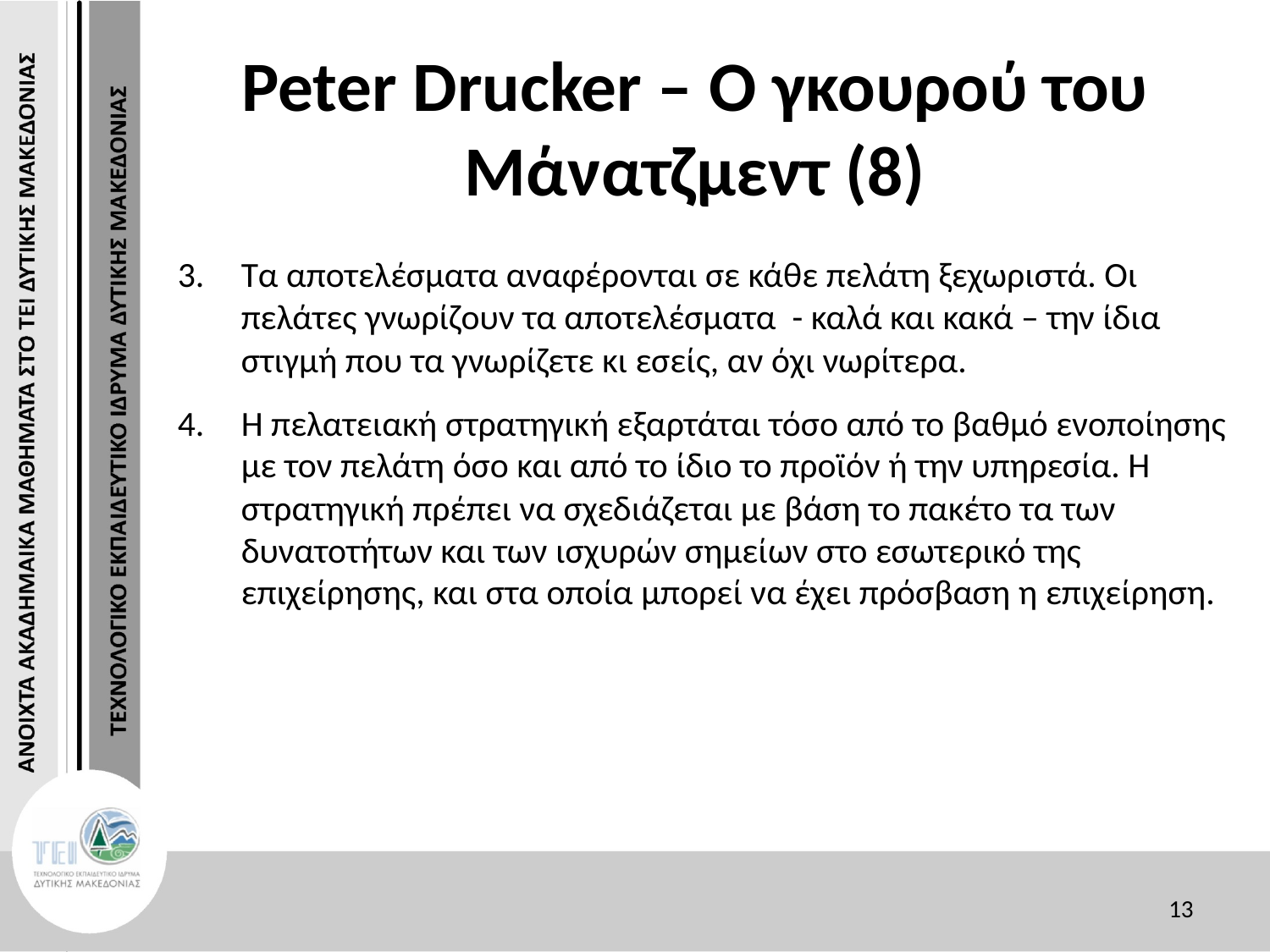

# Peter Drucker – Ο γκουρού του Μάνατζμεντ (8)
Τα αποτελέσματα αναφέρονται σε κάθε πελάτη ξεχωριστά. Οι πελάτες γνωρίζουν τα αποτελέσματα  - καλά και κακά – την ίδια στιγμή που τα γνωρίζετε κι εσείς, αν όχι νωρίτερα.
Η πελατειακή στρατηγική εξαρτάται τόσο από το βαθμό ενοποίησης με τον πελάτη όσο και από το ίδιο το προϊόν ή την υπηρεσία. Η στρατηγική πρέπει να σχεδιάζεται με βάση το πακέτο τα των δυνατοτήτων και των ισχυρών σημείων στο εσωτερικό της επιχείρησης, και στα οποία μπορεί να έχει πρόσβαση η επιχείρηση.

13